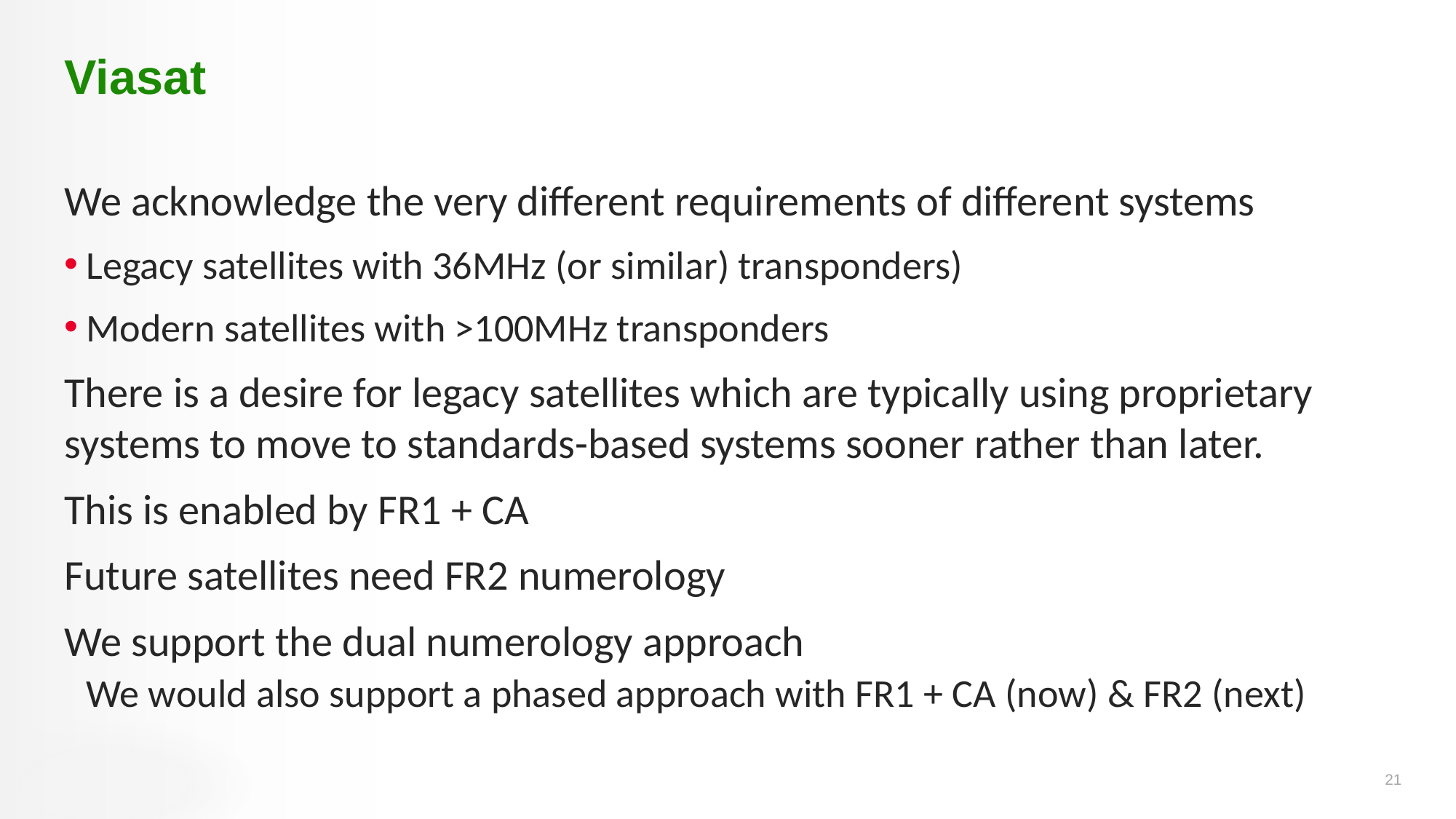

Viasat
We acknowledge the very different requirements of different systems
Legacy satellites with 36MHz (or similar) transponders)
Modern satellites with >100MHz transponders
There is a desire for legacy satellites which are typically using proprietary systems to move to standards-based systems sooner rather than later.
This is enabled by FR1 + CA
Future satellites need FR2 numerology
We support the dual numerology approach
We would also support a phased approach with FR1 + CA (now) & FR2 (next)